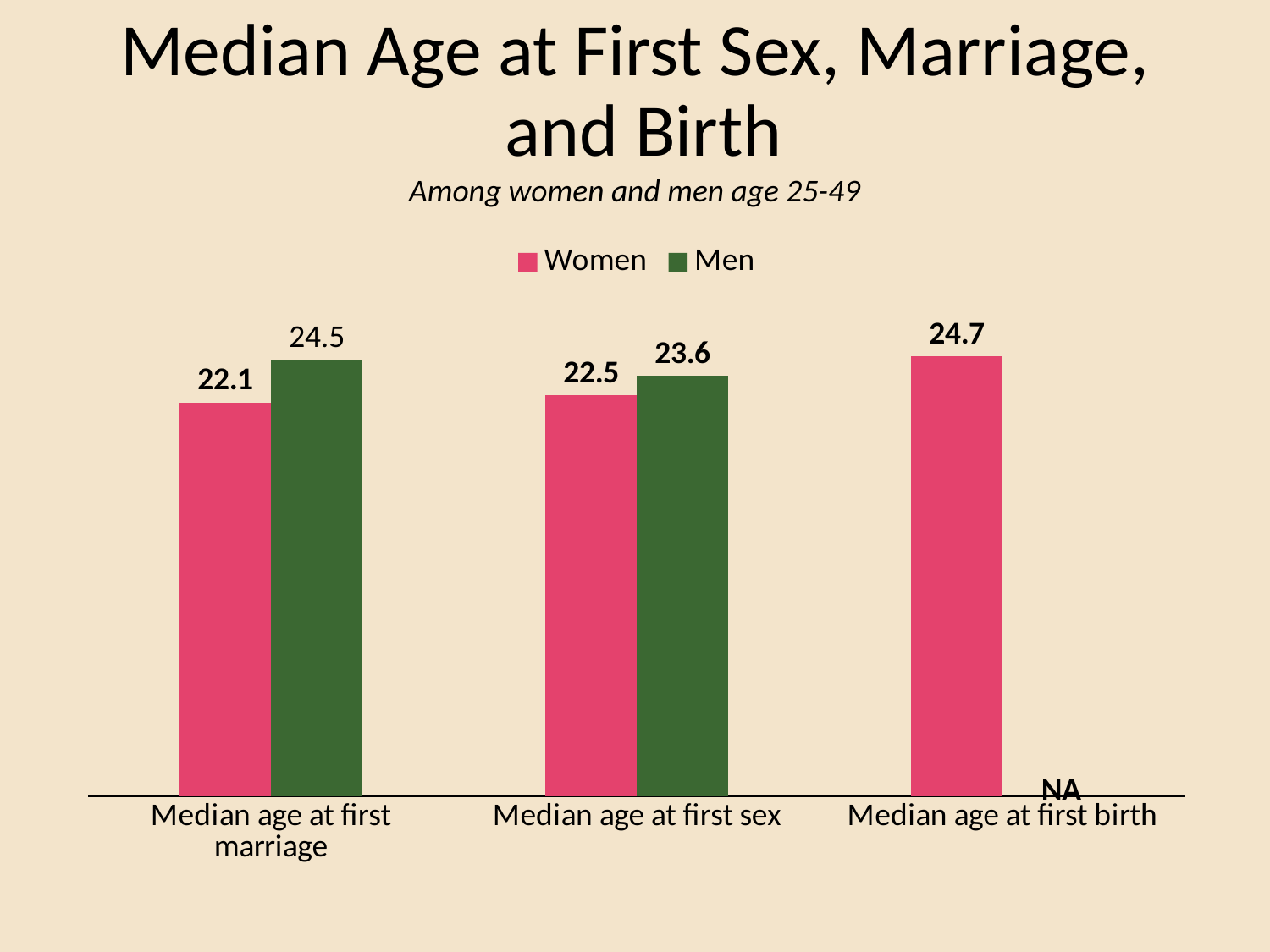

# Median Age at First Sex, Marriage, and Birth
Among women and men age 25-49

### Chart

| Category | Women | Men |
|---|---|---|
| Median age at first marriage | 22.1 | 24.5 |
| Median age at first sex | 22.5 | 23.6 |
| Median age at first birth | 24.7 | None |
NA